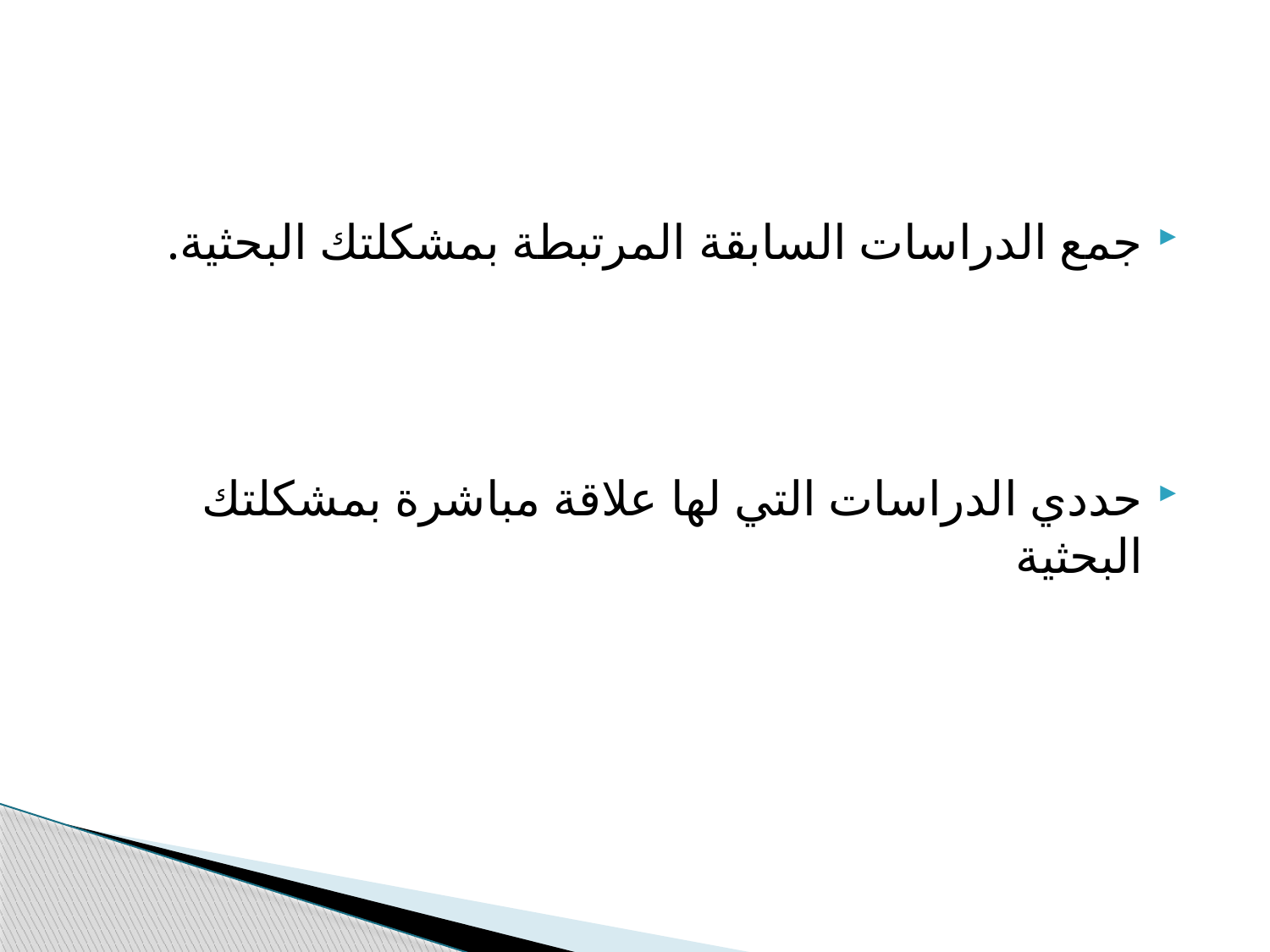

#
جمع الدراسات السابقة المرتبطة بمشكلتك البحثية.

حددي الدراسات التي لها علاقة مباشرة بمشكلتك البحثية